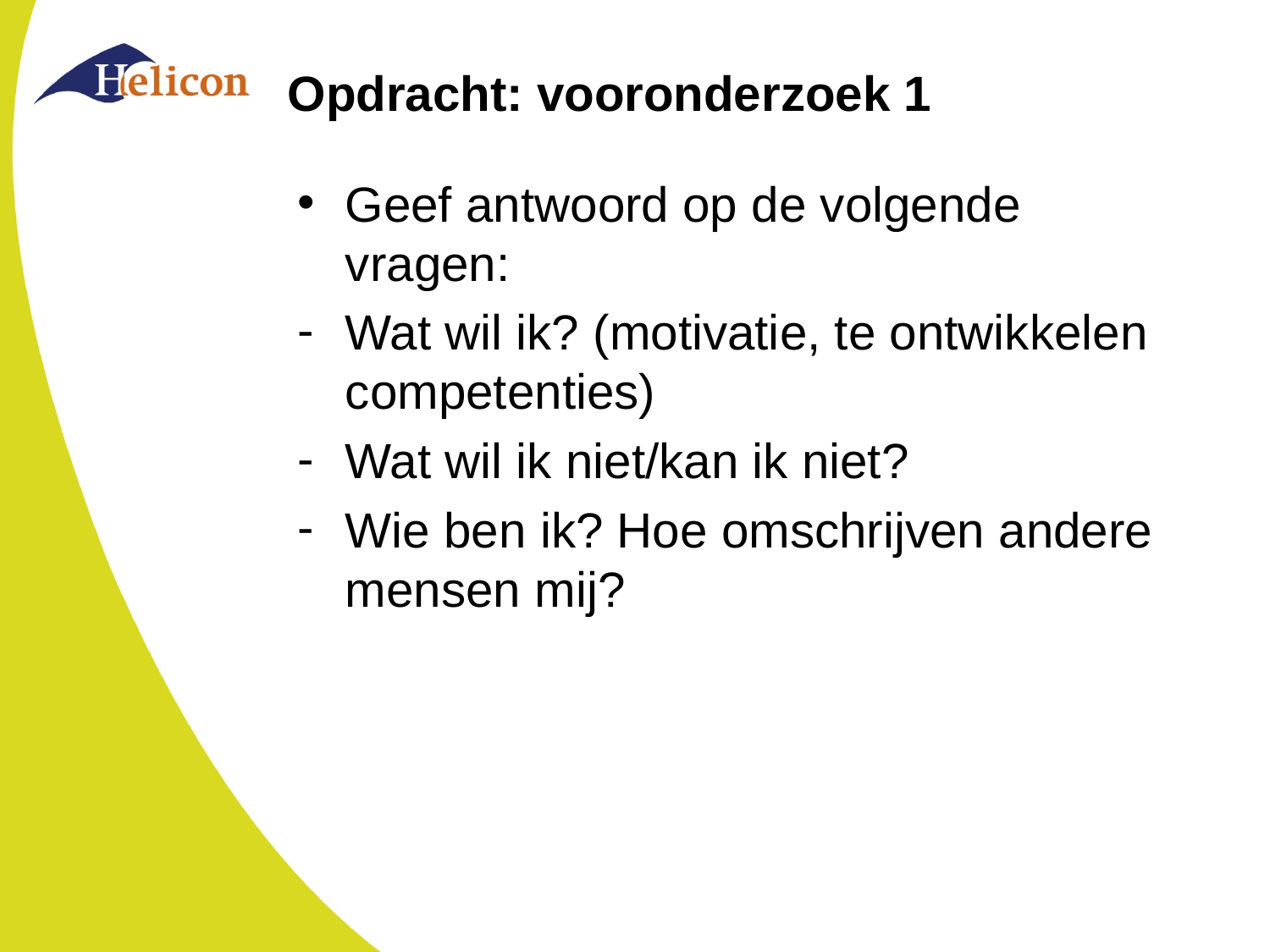

# Opdracht: vooronderzoek 1
Geef antwoord op de volgende vragen:
Wat wil ik? (motivatie, te ontwikkelen competenties)
Wat wil ik niet/kan ik niet?
Wie ben ik? Hoe omschrijven andere mensen mij?